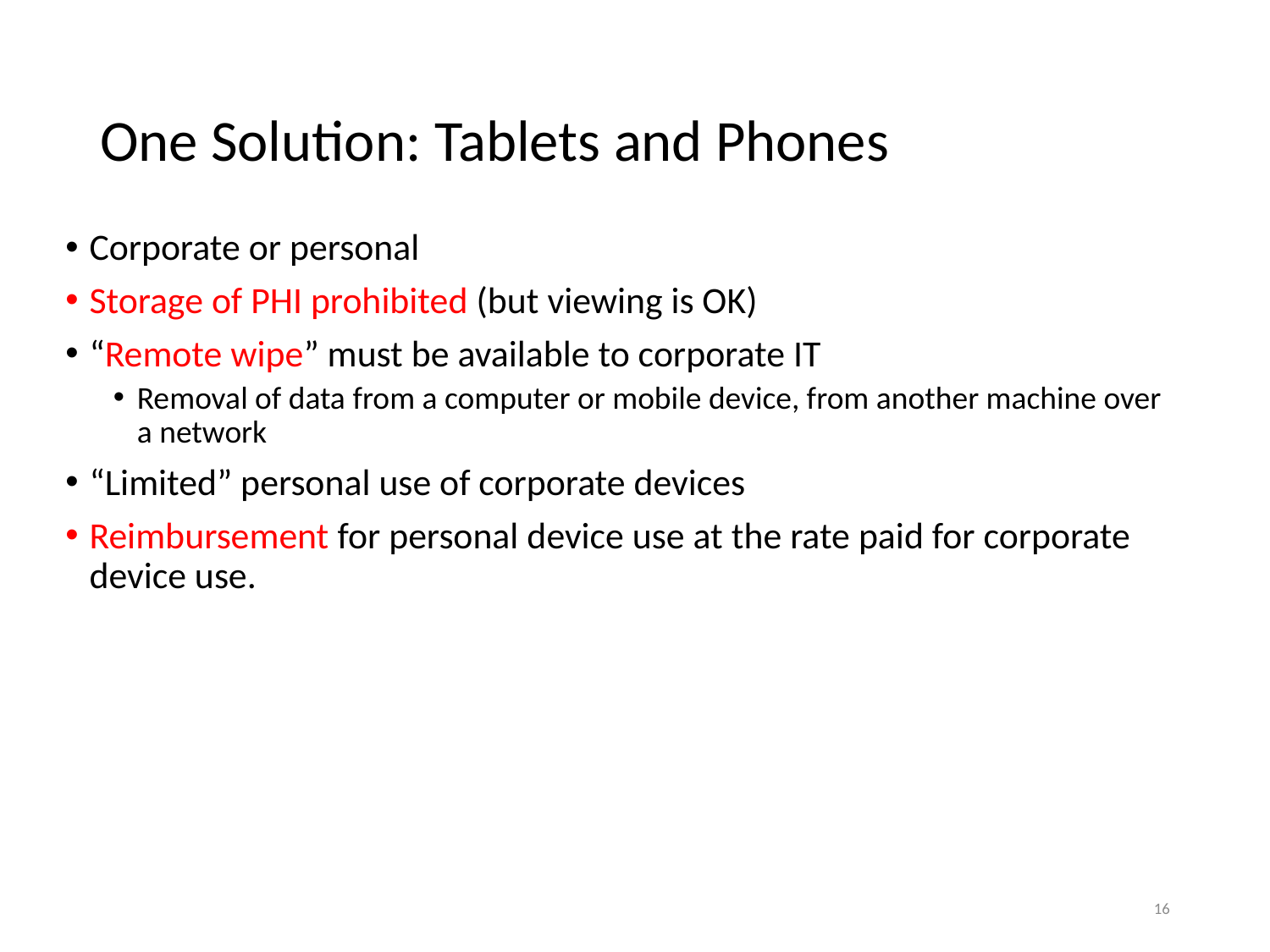

# One Solution: Tablets and Phones
Corporate or personal
Storage of PHI prohibited (but viewing is OK)
“Remote wipe” must be available to corporate IT
Removal of data from a computer or mobile device, from another machine over a network
“Limited” personal use of corporate devices
Reimbursement for personal device use at the rate paid for corporate device use.
16